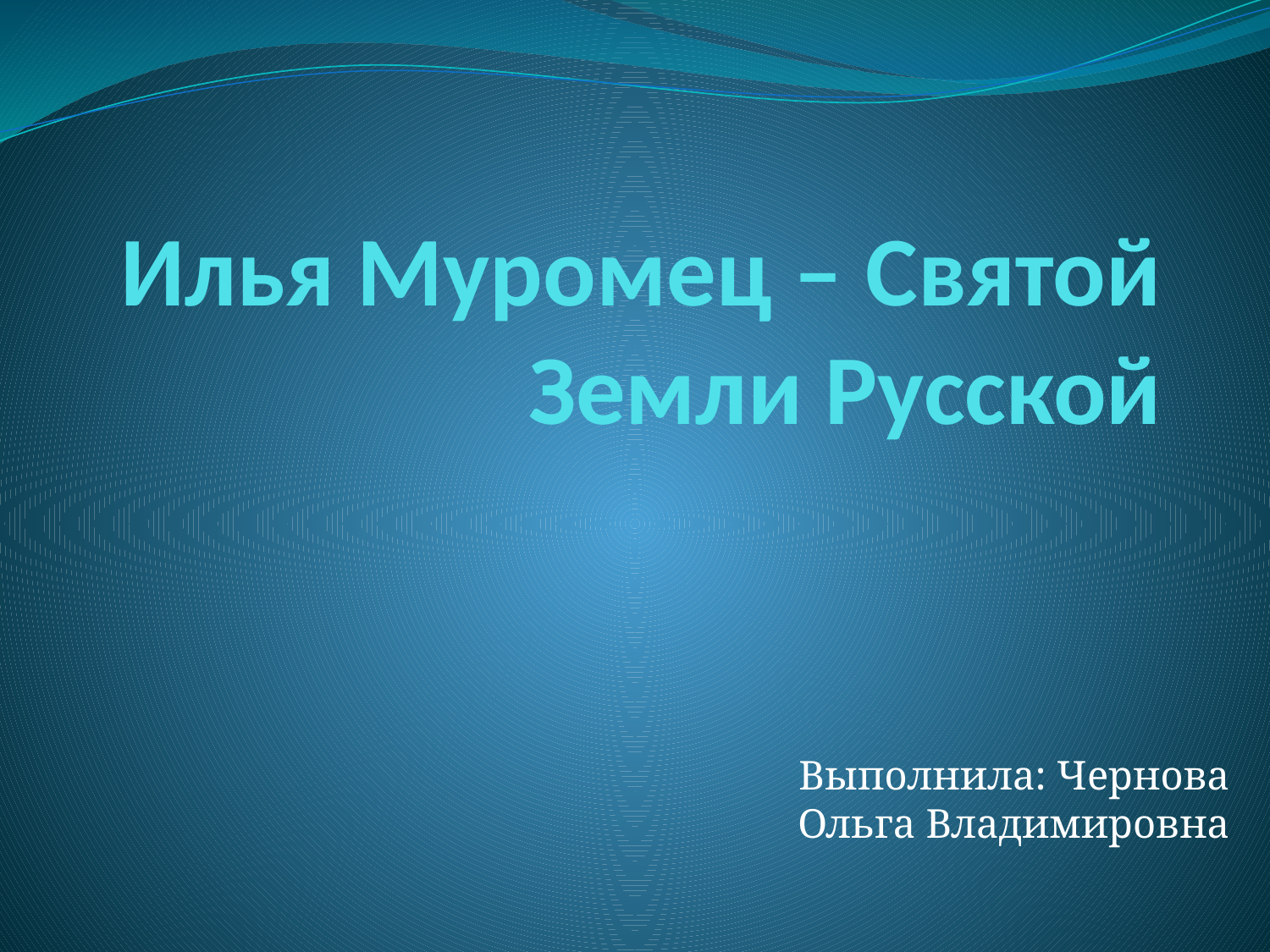

# Илья Муромец – Святой Земли Русской
Выполнила: Чернова Ольга Владимировна